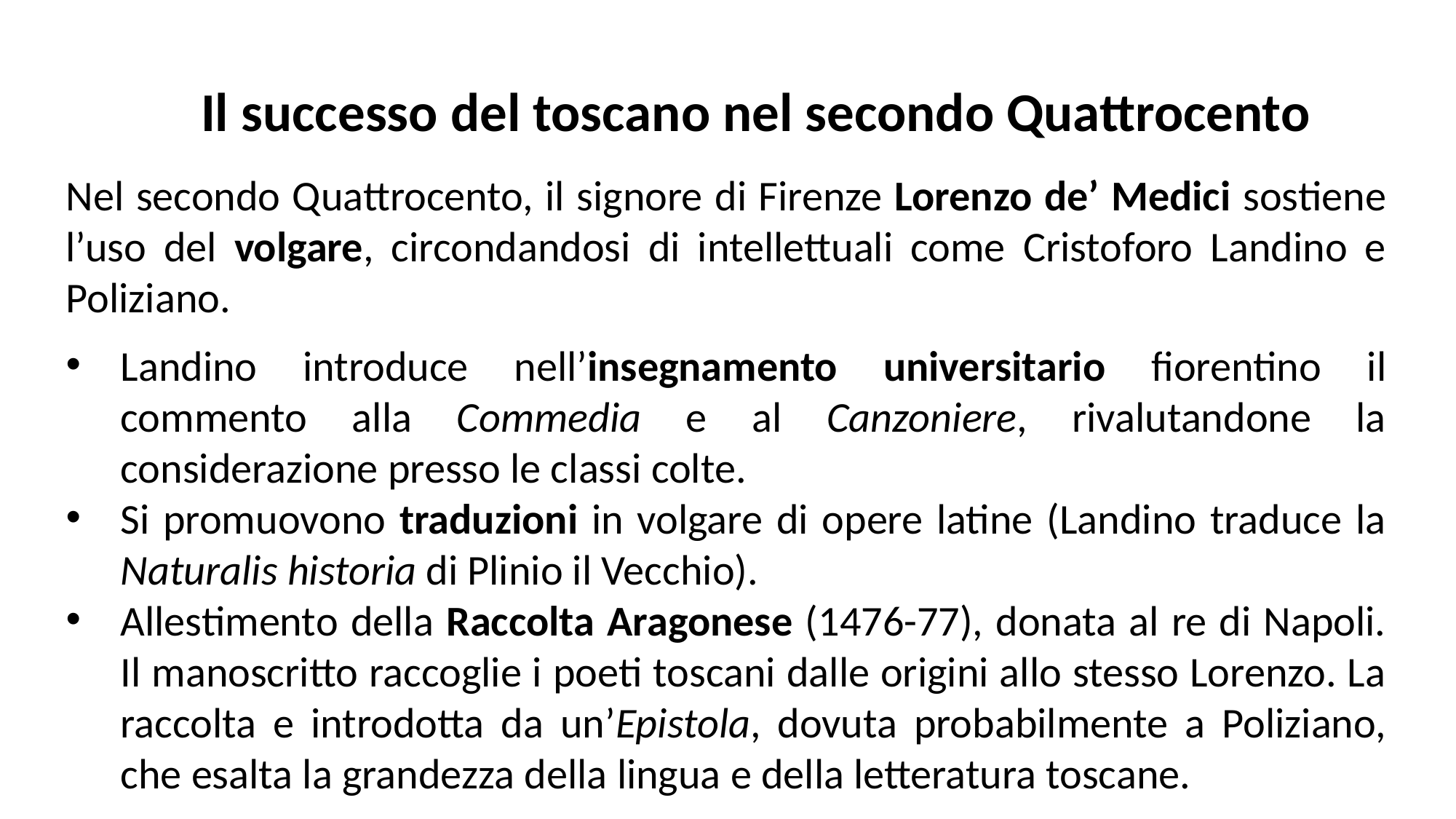

Il successo del toscano nel secondo Quattrocento
Nel secondo Quattrocento, il signore di Firenze Lorenzo de’ Medici sostiene l’uso del volgare, circondandosi di intellettuali come Cristoforo Landino e Poliziano.
Landino introduce nell’insegnamento universitario fiorentino il commento alla Commedia e al Canzoniere, rivalutandone la considerazione presso le classi colte.
Si promuovono traduzioni in volgare di opere latine (Landino traduce la Naturalis historia di Plinio il Vecchio).
Allestimento della Raccolta Aragonese (1476-77), donata al re di Napoli. Il manoscritto raccoglie i poeti toscani dalle origini allo stesso Lorenzo. La raccolta e introdotta da un’Epistola, dovuta probabilmente a Poliziano, che esalta la grandezza della lingua e della letteratura toscane.